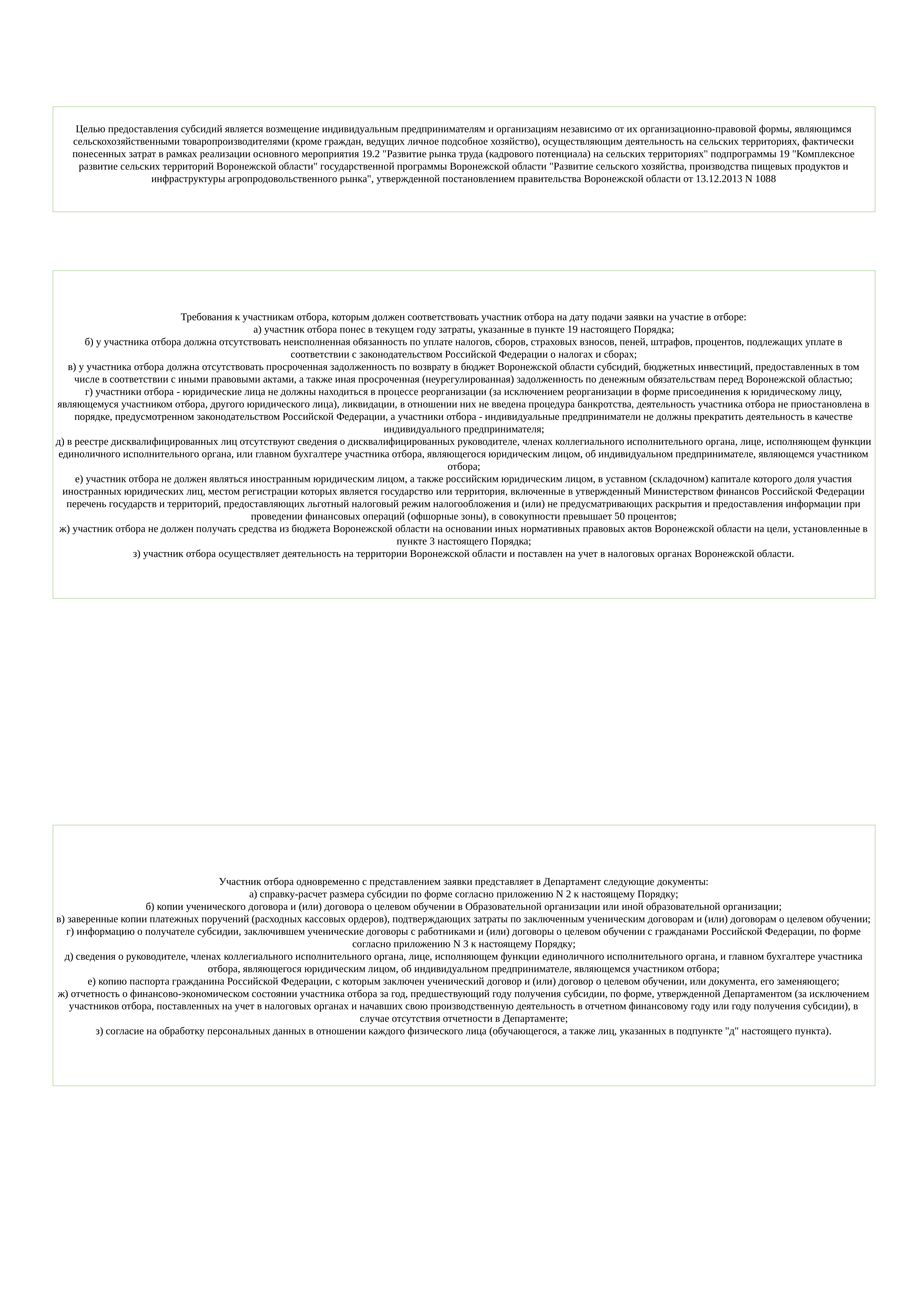

Целью предоставления субсидий является возмещение индивидуальным предпринимателям и организациям независимо от их организационно-правовой формы, являющимся сельскохозяйственными товаропроизводителями (кроме граждан, ведущих личное подсобное хозяйство), осуществляющим деятельность на сельских территориях, фактически понесенных затрат в рамках реализации основного мероприятия 19.2 "Развитие рынка труда (кадрового потенциала) на сельских территориях" подпрограммы 19 "Комплексное развитие сельских территорий Воронежской области" государственной программы Воронежской области "Развитие сельского хозяйства, производства пищевых продуктов и инфраструктуры агропродовольственного рынка", утвержденной постановлением правительства Воронежской области от 13.12.2013 N 1088

Требования к участникам отбора, которым должен соответствовать участник отбора на дату подачи заявки на участие в отборе:
а) участник отбора понес в текущем году затраты, указанные в пункте 19 настоящего Порядка;
б) у участника отбора должна отсутствовать неисполненная обязанность по уплате налогов, сборов, страховых взносов, пеней, штрафов, процентов, подлежащих уплате в соответствии с законодательством Российской Федерации о налогах и сборах;
в) у участника отбора должна отсутствовать просроченная задолженность по возврату в бюджет Воронежской области субсидий, бюджетных инвестиций, предоставленных в том числе в соответствии с иными правовыми актами, а также иная просроченная (неурегулированная) задолженность по денежным обязательствам перед Воронежской областью;
г) участники отбора - юридические лица не должны находиться в процессе реорганизации (за исключением реорганизации в форме присоединения к юридическому лицу, являющемуся участником отбора, другого юридического лица), ликвидации, в отношении них не введена процедура банкротства, деятельность участника отбора не приостановлена в порядке, предусмотренном законодательством Российской Федерации, а участники отбора - индивидуальные предприниматели не должны прекратить деятельность в качестве индивидуального предпринимателя;
д) в реестре дисквалифицированных лиц отсутствуют сведения о дисквалифицированных руководителе, членах коллегиального исполнительного органа, лице, исполняющем функции единоличного исполнительного органа, или главном бухгалтере участника отбора, являющегося юридическим лицом, об индивидуальном предпринимателе, являющемся участником отбора;
е) участник отбора не должен являться иностранным юридическим лицом, а также российским юридическим лицом, в уставном (складочном) капитале которого доля участия иностранных юридических лиц, местом регистрации которых является государство или территория, включенные в утвержденный Министерством финансов Российской Федерации перечень государств и территорий, предоставляющих льготный налоговый режим налогообложения и (или) не предусматривающих раскрытия и предоставления информации при проведении финансовых операций (офшорные зоны), в совокупности превышает 50 процентов;
ж) участник отбора не должен получать средства из бюджета Воронежской области на основании иных нормативных правовых актов Воронежской области на цели, установленные в пункте 3 настоящего Порядка;
з) участник отбора осуществляет деятельность на территории Воронежской области и поставлен на учет в налоговых органах Воронежской области.
Участник отбора одновременно с представлением заявки представляет в Департамент следующие документы:
а) справку-расчет размера субсидии по форме согласно приложению N 2 к настоящему Порядку;
б) копии ученического договора и (или) договора о целевом обучении в Образовательной организации или иной образовательной организации;
в) заверенные копии платежных поручений (расходных кассовых ордеров), подтверждающих затраты по заключенным ученическим договорам и (или) договорам о целевом обучении;
г) информацию о получателе субсидии, заключившем ученические договоры с работниками и (или) договоры о целевом обучении с гражданами Российской Федерации, по форме согласно приложению N 3 к настоящему Порядку;
д) сведения о руководителе, членах коллегиального исполнительного органа, лице, исполняющем функции единоличного исполнительного органа, и главном бухгалтере участника отбора, являющегося юридическим лицом, об индивидуальном предпринимателе, являющемся участником отбора;
е) копию паспорта гражданина Российской Федерации, с которым заключен ученический договор и (или) договор о целевом обучении, или документа, его заменяющего;
ж) отчетность о финансово-экономическом состоянии участника отбора за год, предшествующий году получения субсидии, по форме, утвержденной Департаментом (за исключением участников отбора, поставленных на учет в налоговых органах и начавших свою производственную деятельность в отчетном финансовому году или году получения субсидии), в случае отсутствия отчетности в Департаменте;
з) согласие на обработку персональных данных в отношении каждого физического лица (обучающегося, а также лиц, указанных в подпункте "д" настоящего пункта).